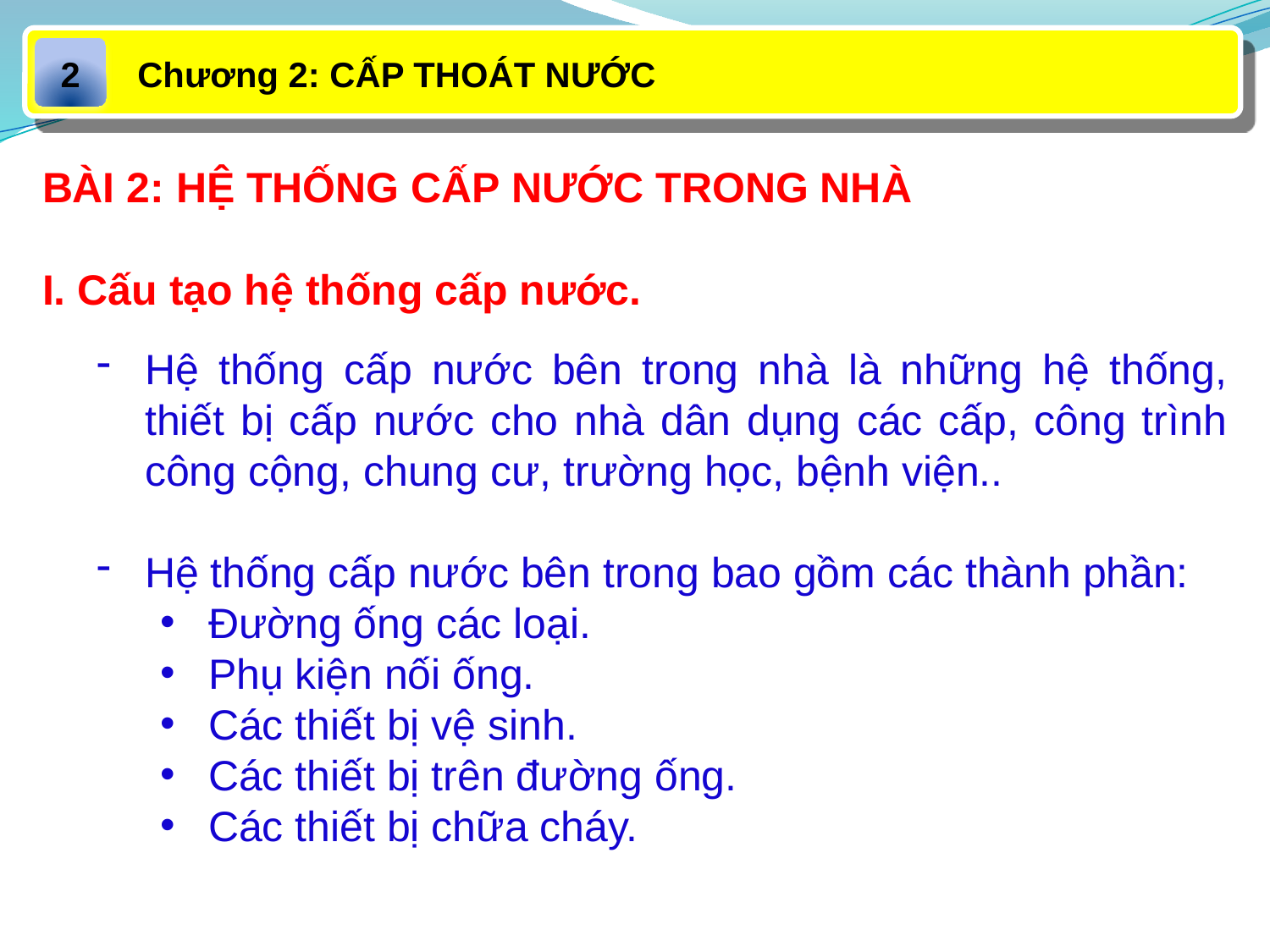

Chương 2: CẤP THOÁT NƯỚC
2

BÀI 2: HỆ THỐNG CẤP NƯỚC TRONG NHÀ

I. Cấu tạo hệ thống cấp nước.

Hệ thống cấp nước bên trong nhà là những hệ thống, thiết bị cấp nước cho nhà dân dụng các cấp, công trình công cộng, chung cư, trường học, bệnh viện..

Hệ thống cấp nước bên trong bao gồm các thành phần:
Đường ống các loại.
Phụ kiện nối ống.
Các thiết bị vệ sinh.
Các thiết bị trên đường ống.
Các thiết bị chữa cháy.